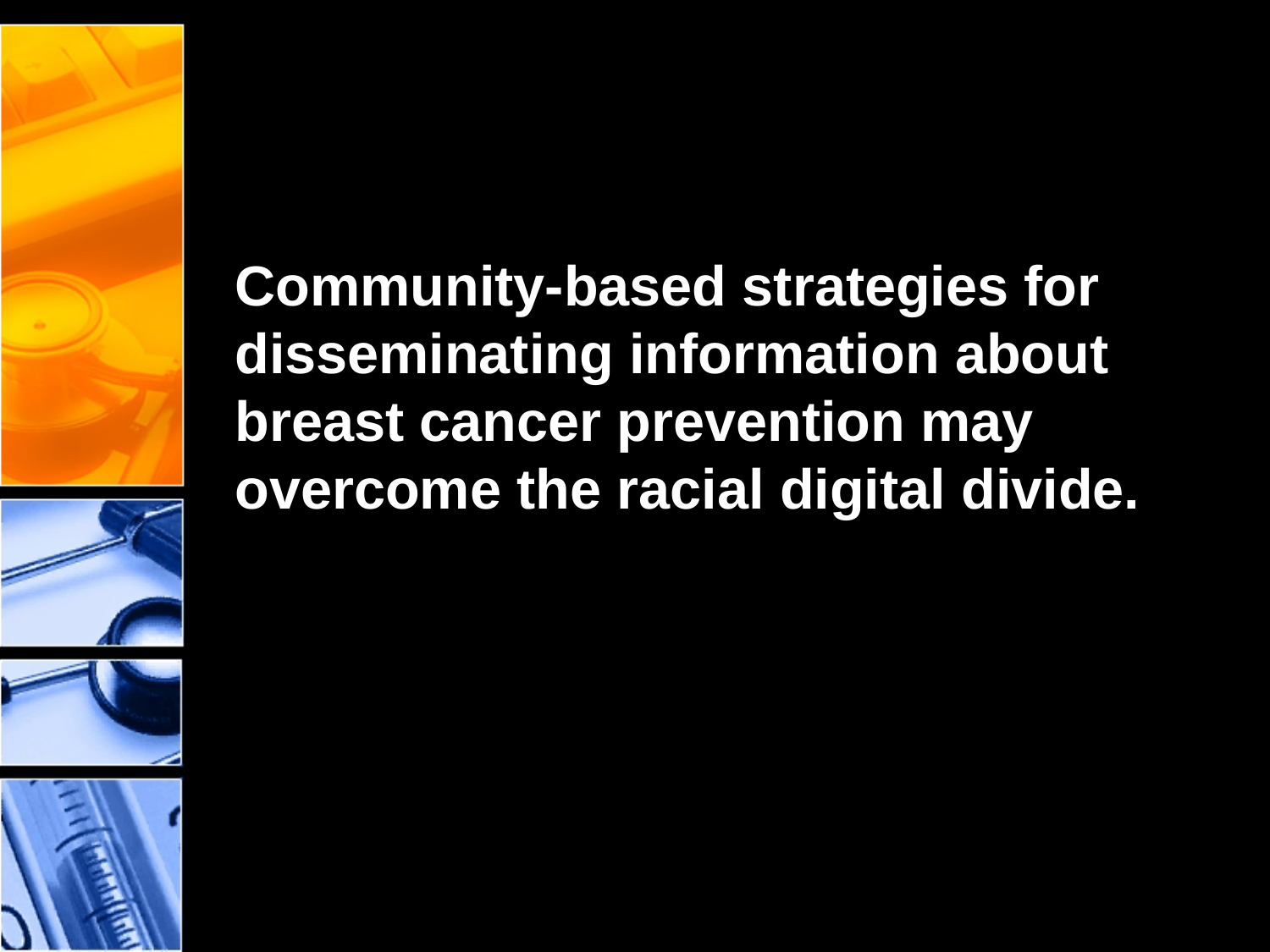

Community-based strategies for disseminating information about breast cancer prevention may overcome the racial digital divide.